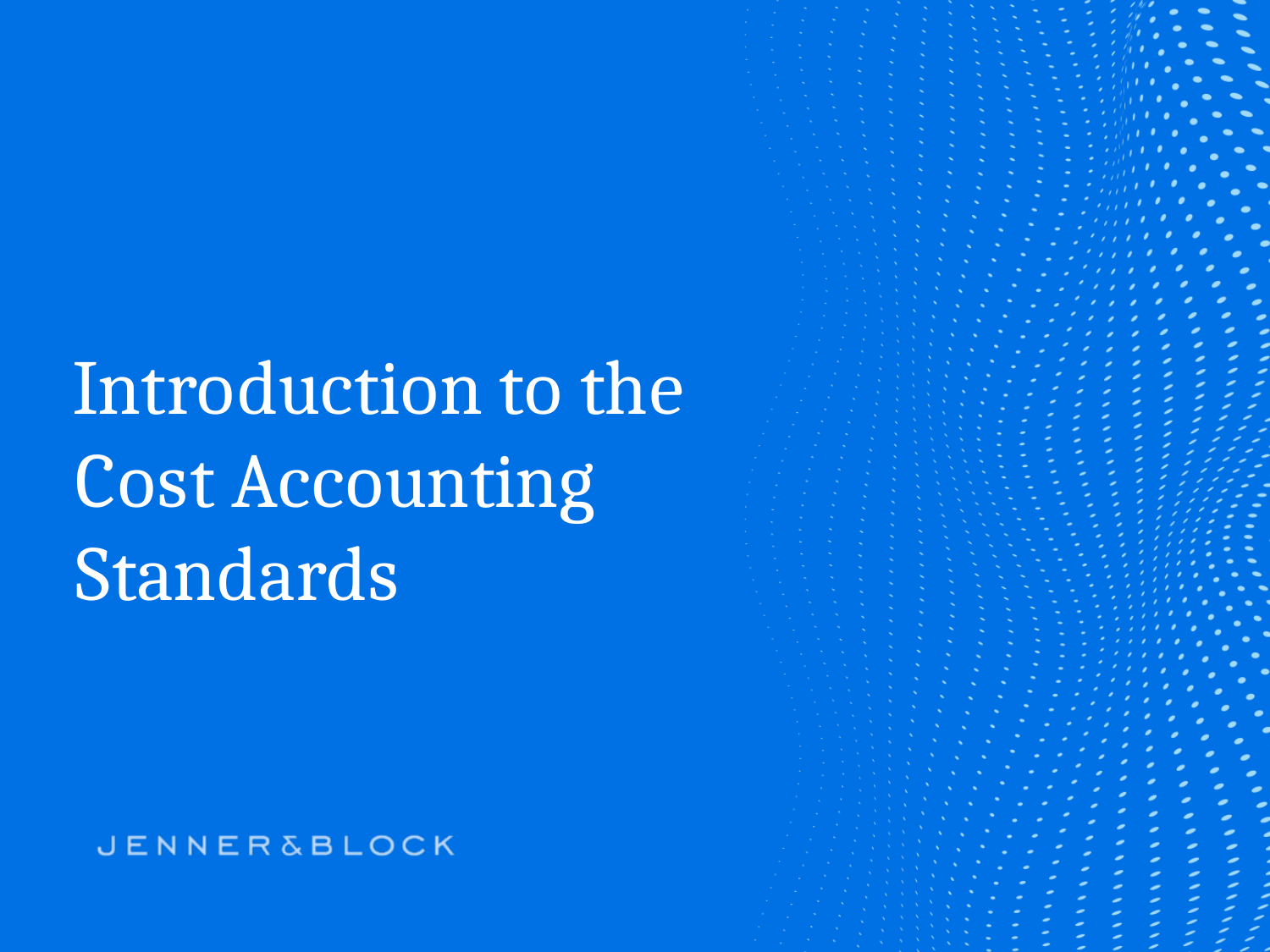

# Introduction to the Cost Accounting Standards